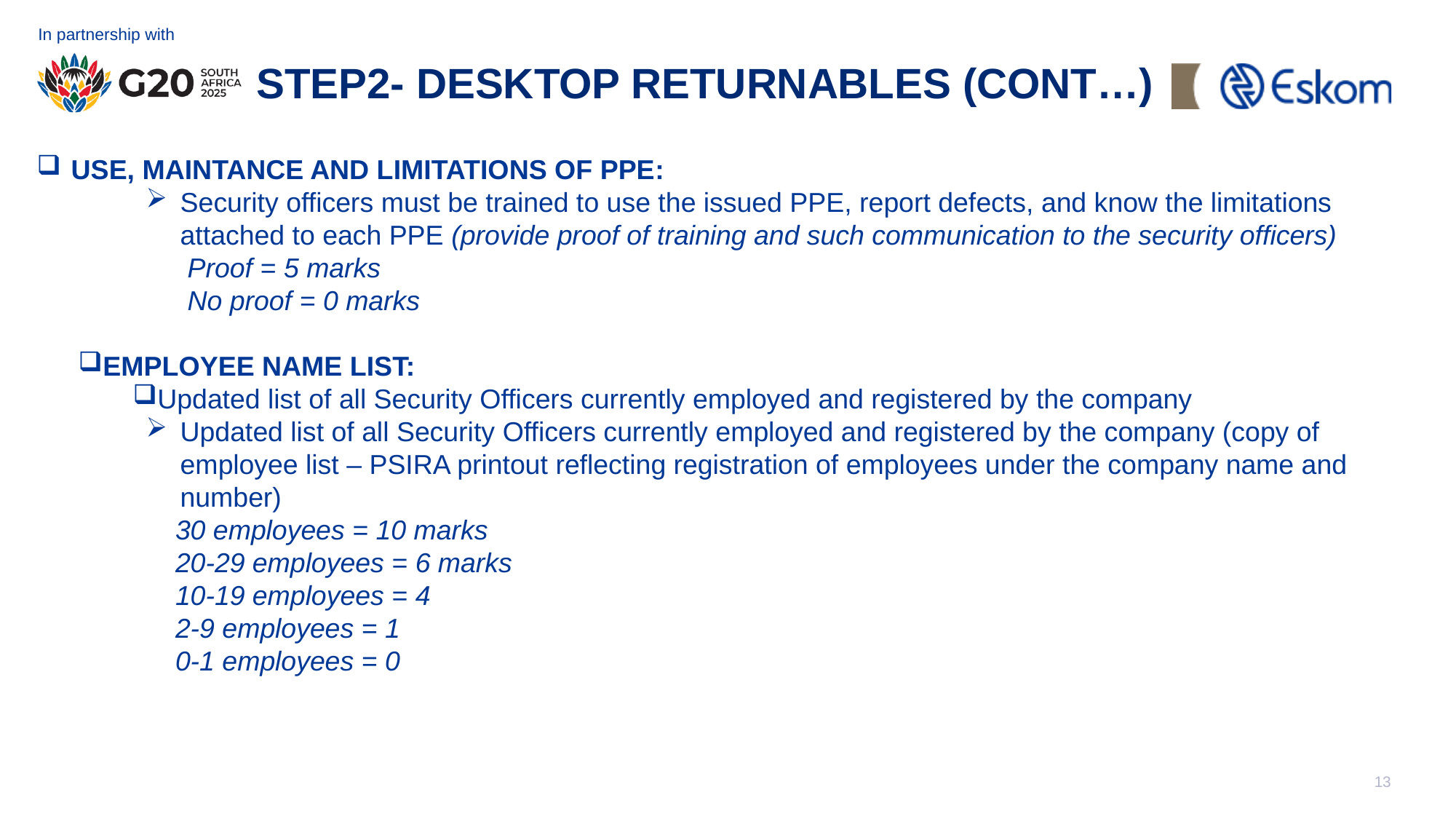

#
STEP2- DESKTOP RETURNABLES (CONT…)
USE, MAINTANCE AND LIMITATIONS OF PPE:
Security officers must be trained to use the issued PPE, report defects, and know the limitations attached to each PPE (provide proof of training and such communication to the security officers)
Proof = 5 marks
No proof = 0 marks

EMPLOYEE NAME LIST:
Updated list of all Security Officers currently employed and registered by the company
Updated list of all Security Officers currently employed and registered by the company (copy of employee list – PSIRA printout reflecting registration of employees under the company name and number)
30 employees = 10 marks
20-29 employees = 6 marks
10-19 employees = 4
2-9 employees = 1
0-1 employees = 0
13